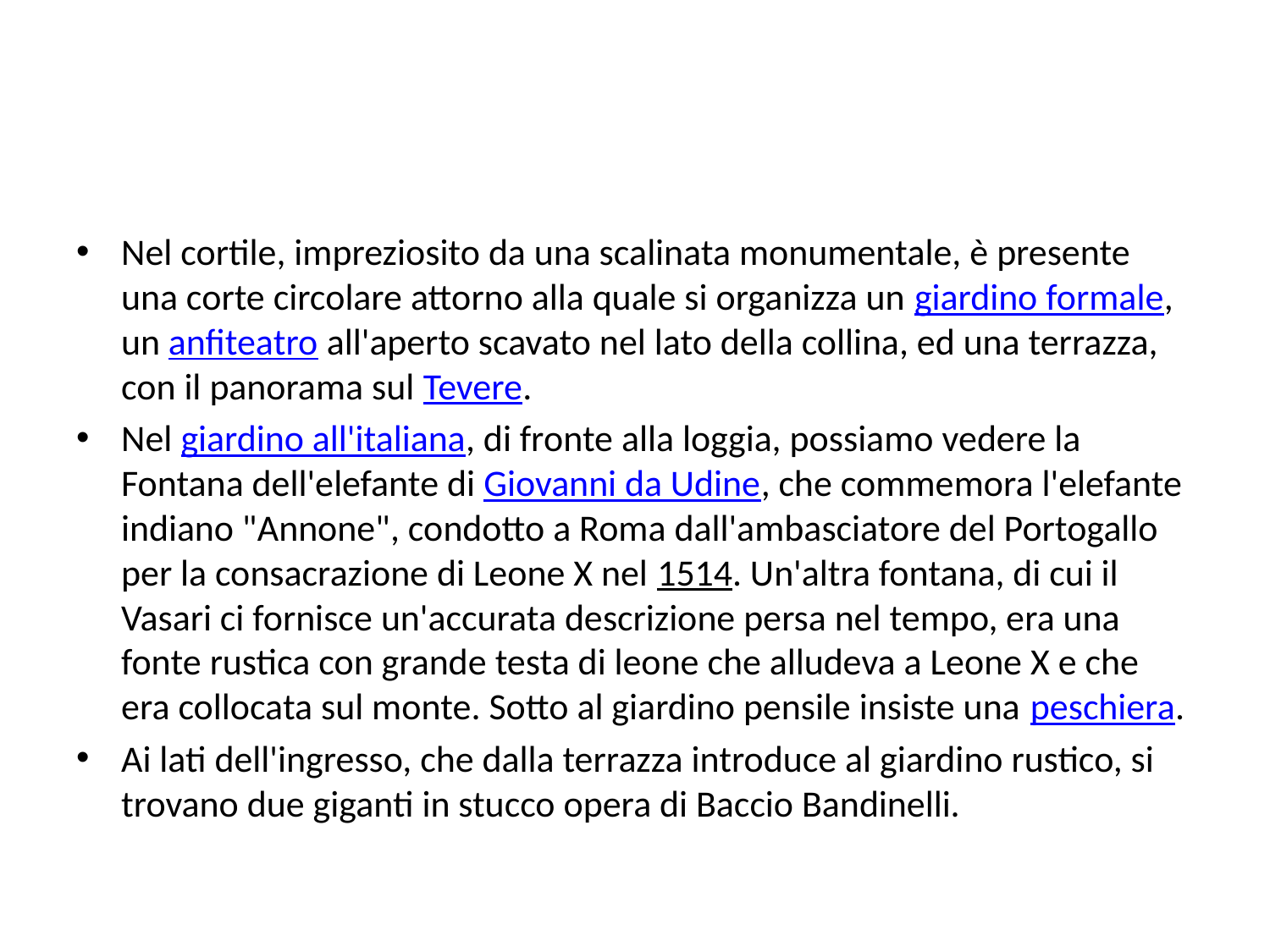

Nel cortile, impreziosito da una scalinata monumentale, è presente una corte circolare attorno alla quale si organizza un giardino formale, un anfiteatro all'aperto scavato nel lato della collina, ed una terrazza, con il panorama sul Tevere.
Nel giardino all'italiana, di fronte alla loggia, possiamo vedere la Fontana dell'elefante di Giovanni da Udine, che commemora l'elefante indiano "Annone", condotto a Roma dall'ambasciatore del Portogallo per la consacrazione di Leone X nel 1514. Un'altra fontana, di cui il Vasari ci fornisce un'accurata descrizione persa nel tempo, era una fonte rustica con grande testa di leone che alludeva a Leone X e che era collocata sul monte. Sotto al giardino pensile insiste una peschiera.
Ai lati dell'ingresso, che dalla terrazza introduce al giardino rustico, si trovano due giganti in stucco opera di Baccio Bandinelli.